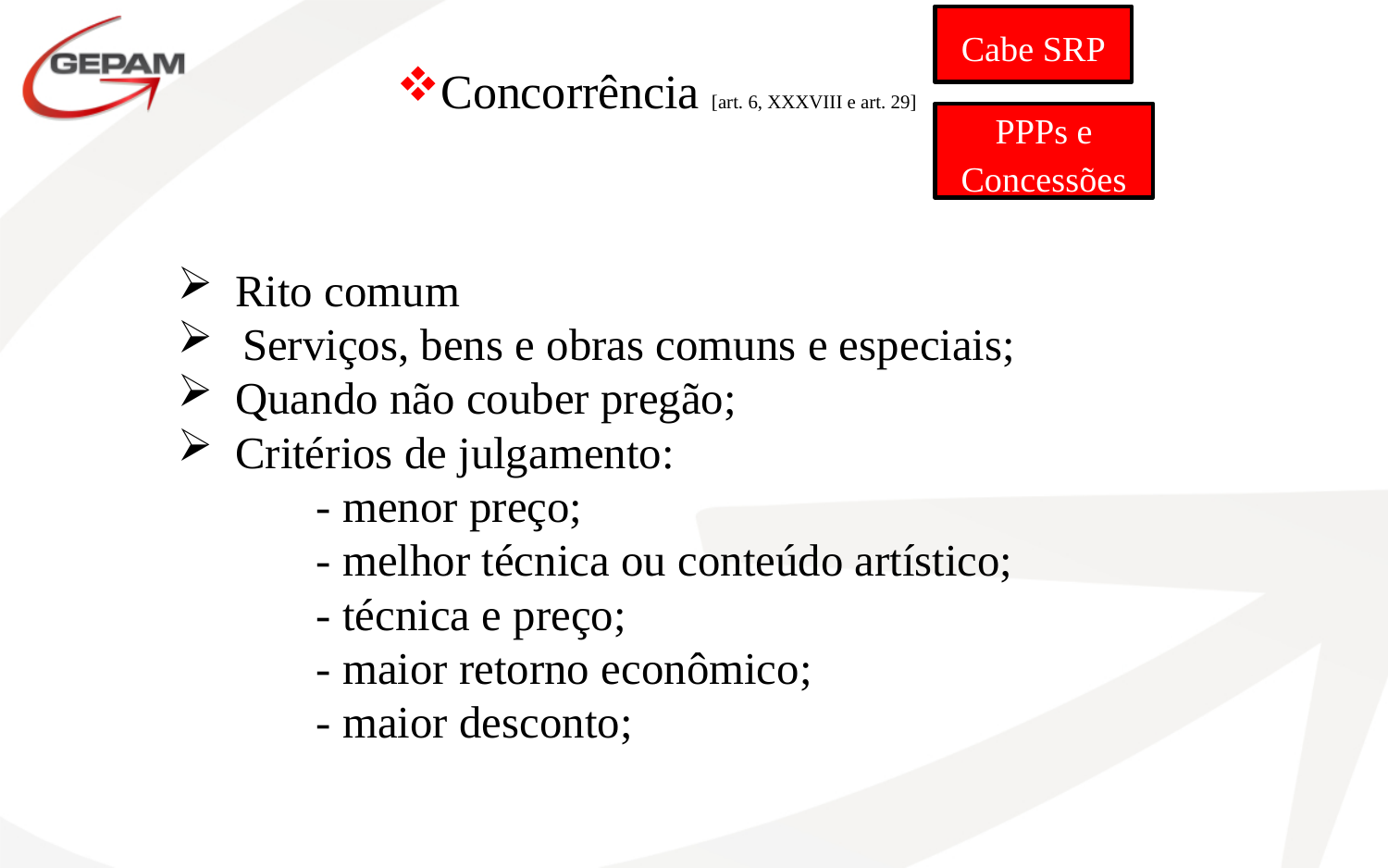

Cabe SRP

Concorrência [art. 6, XXXVIII e art. 29]

Rito comum
Serviços, bens e obras comuns e especiais;
Quando não couber pregão;
Critérios de julgamento:
- menor preço;
- melhor técnica ou conteúdo artístico;
- técnica e preço;
- maior retorno econômico;
- maior desconto;

PPPs e Concessões